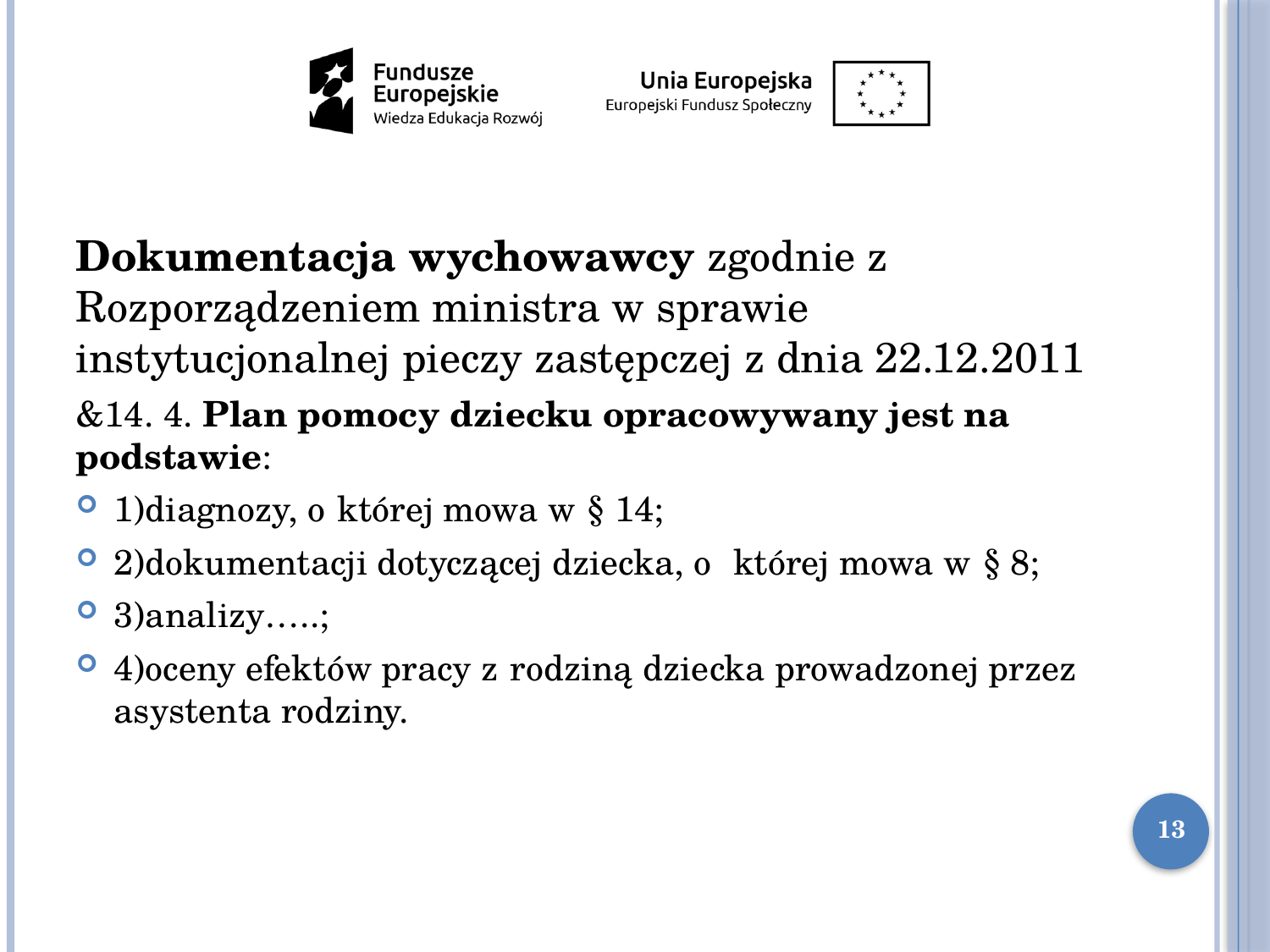

Dokumentacja wychowawcy zgodnie z Rozporządzeniem ministra w sprawie instytucjonalnej pieczy zastępczej z dnia 22.12.2011
&14. 4. Plan pomocy dziecku opracowywany jest na podstawie:
1)diagnozy, o której mowa w § 14;
2)dokumentacji dotyczącej dziecka, o  której mowa w § 8;
3)analizy…..;
4)oceny efektów pracy z rodziną dziecka prowadzonej przez asystenta rodziny.

13